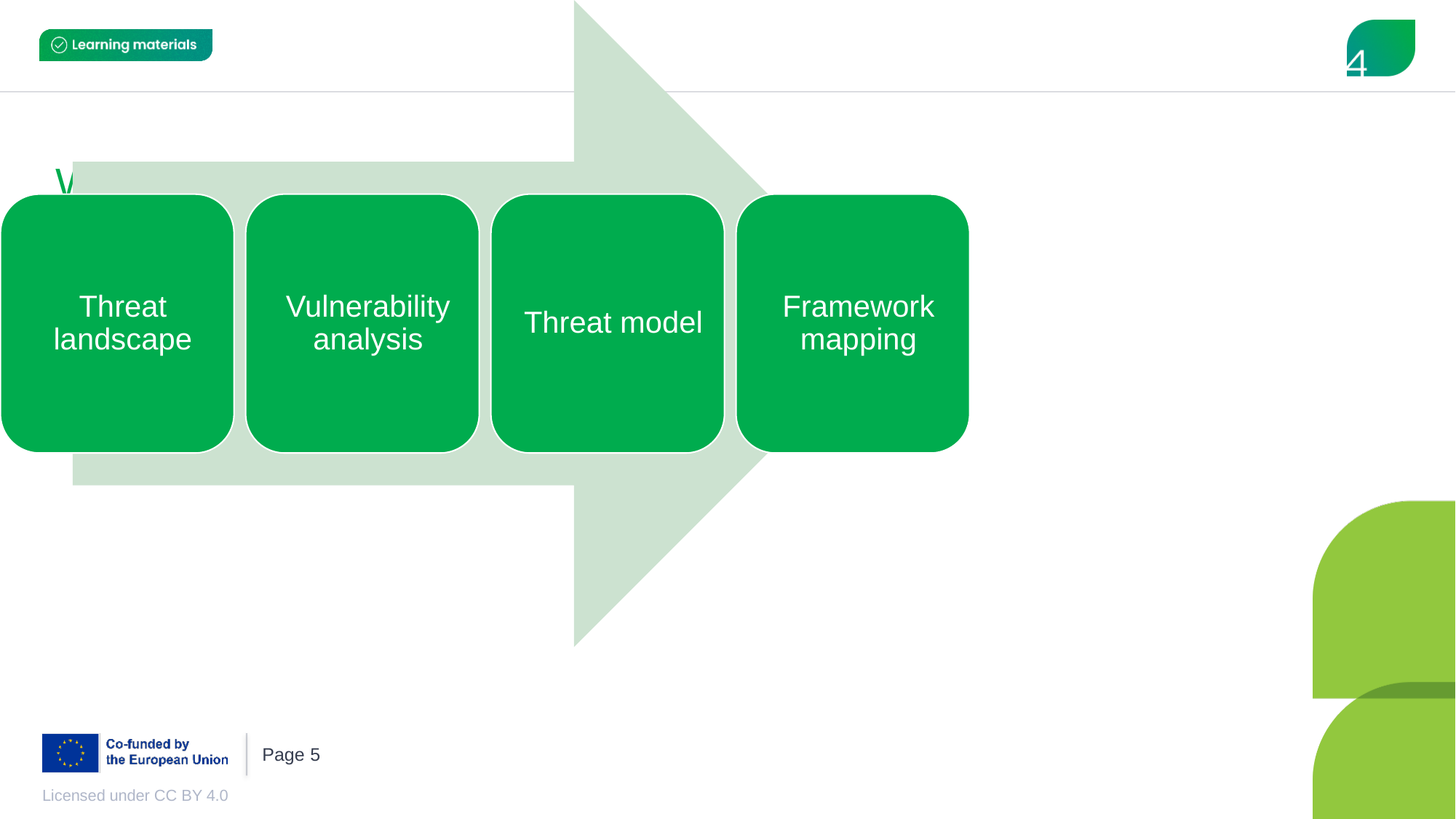

# Workflow graphic
Threat landscape
Vulnerability analysis
Threat model
Framework mapping